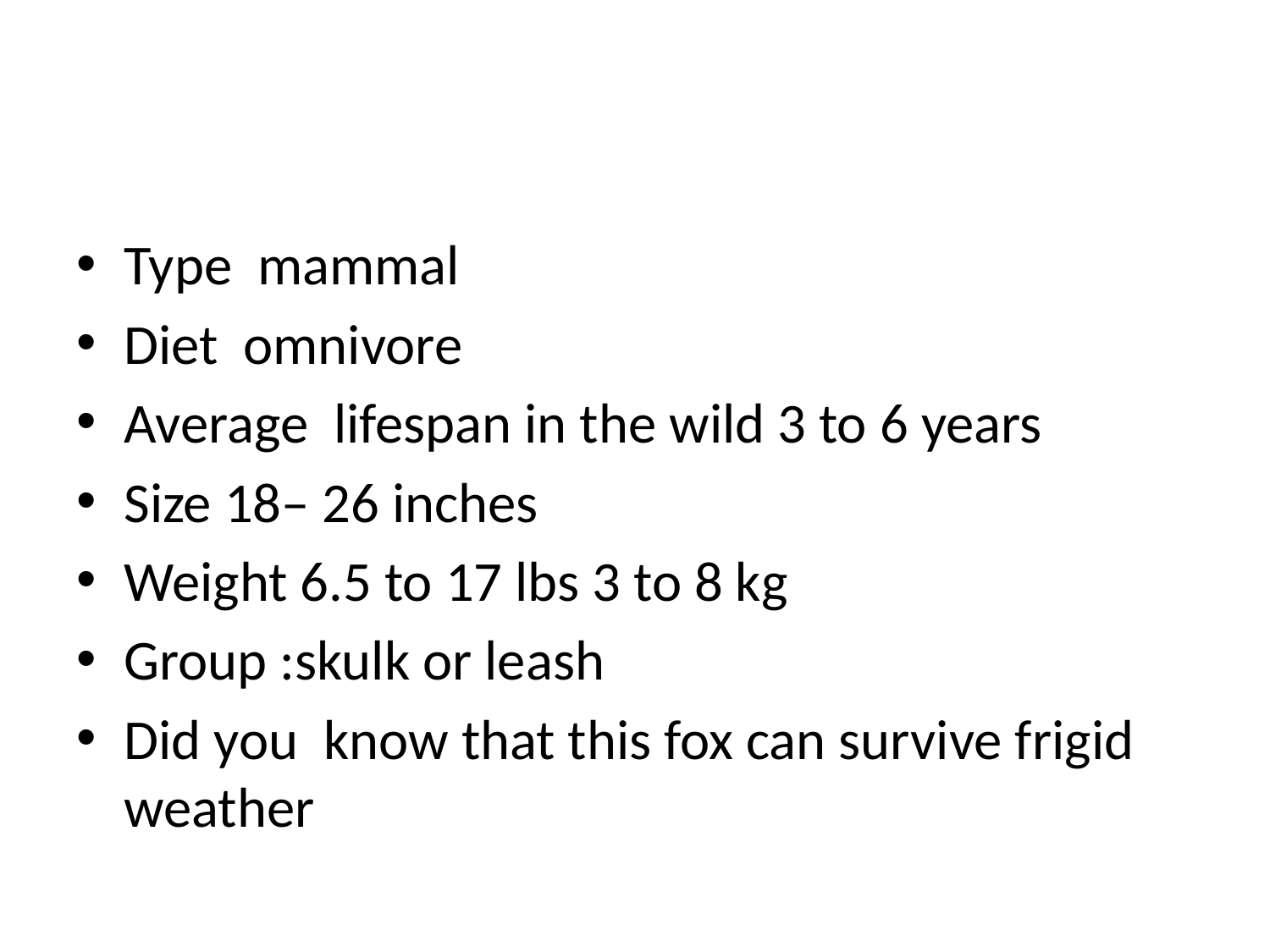

#
Type  mammal
Diet  omnivore
Average  lifespan in the wild 3 to 6 years
Size 18– 26 inches
Weight 6.5 to 17 lbs 3 to 8 kg
Group :skulk or leash
Did you  know that this fox can survive frigid weather